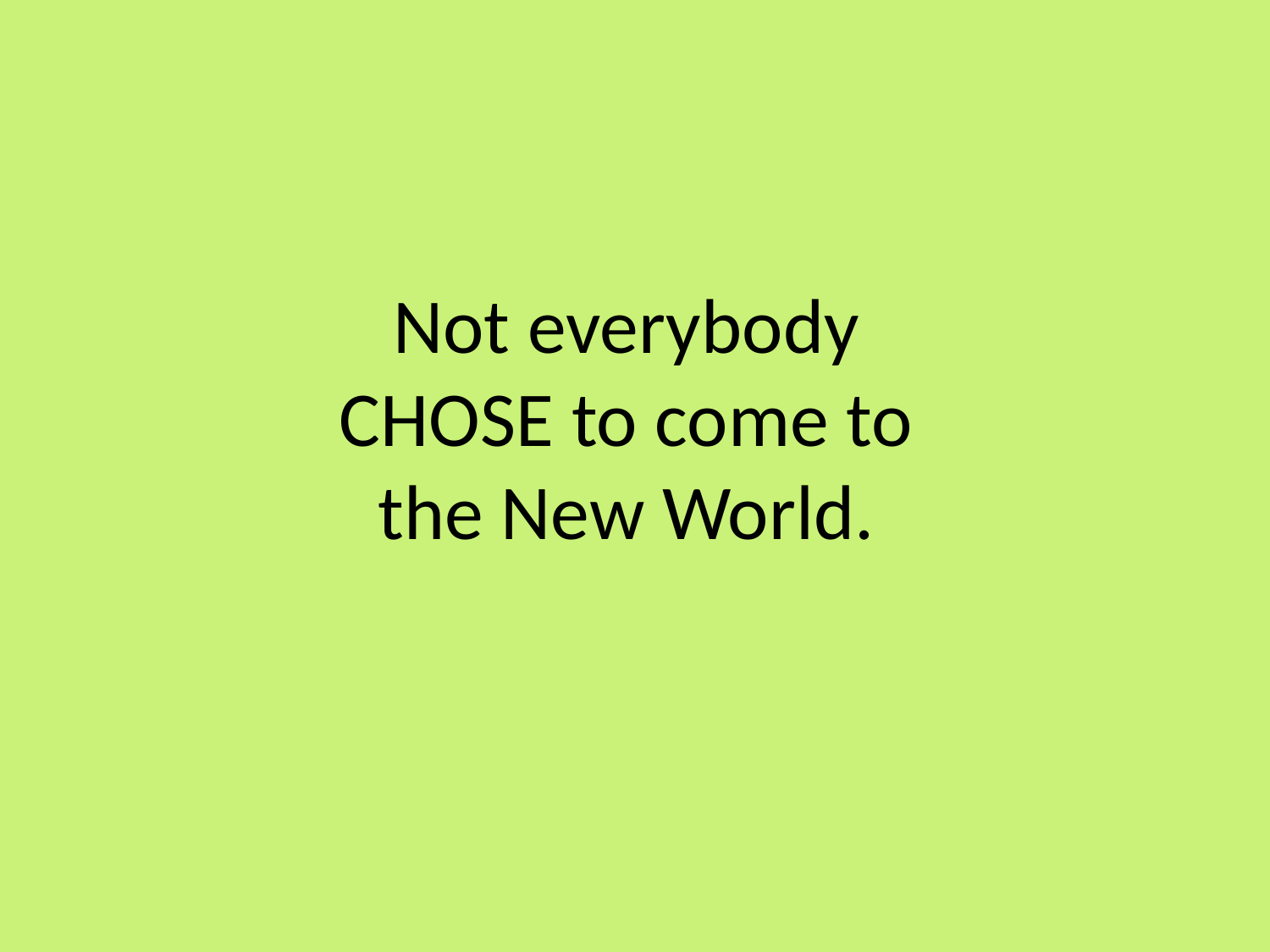

Not everybody CHOSE to come to the New World.